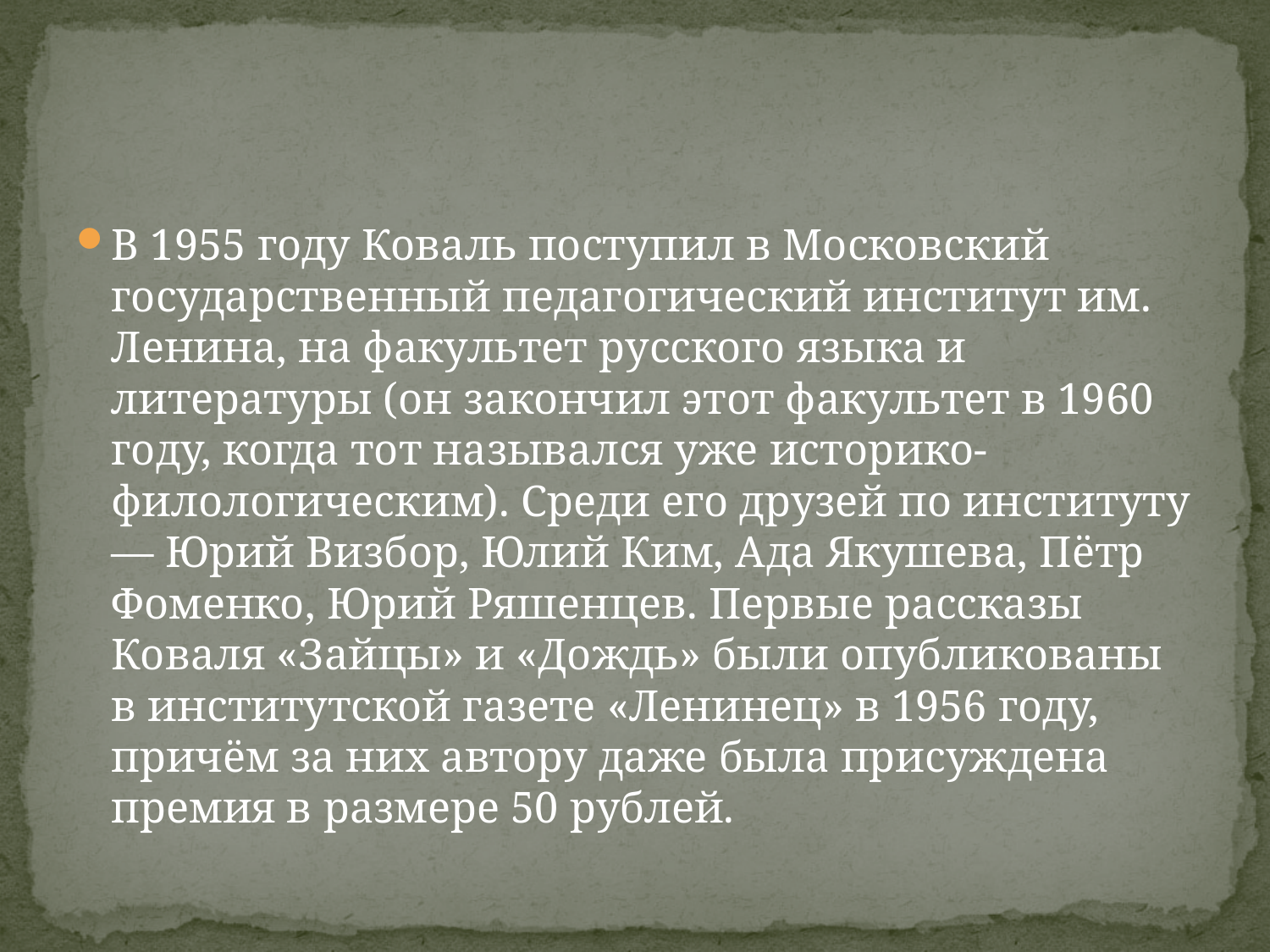

#
В 1955 году Коваль поступил в Московский государственный педагогический институт им. Ленина, на факультет русского языка и литературы (он закончил этот факультет в 1960 году, когда тот назывался уже историко-филологическим). Среди его друзей по институту — Юрий Визбор, Юлий Ким, Ада Якушева, Пётр Фоменко, Юрий Ряшенцев. Первые рассказы Коваля «Зайцы» и «Дождь» были опубликованы в институтской газете «Ленинец» в 1956 году, причём за них автору даже была присуждена премия в размере 50 рублей.